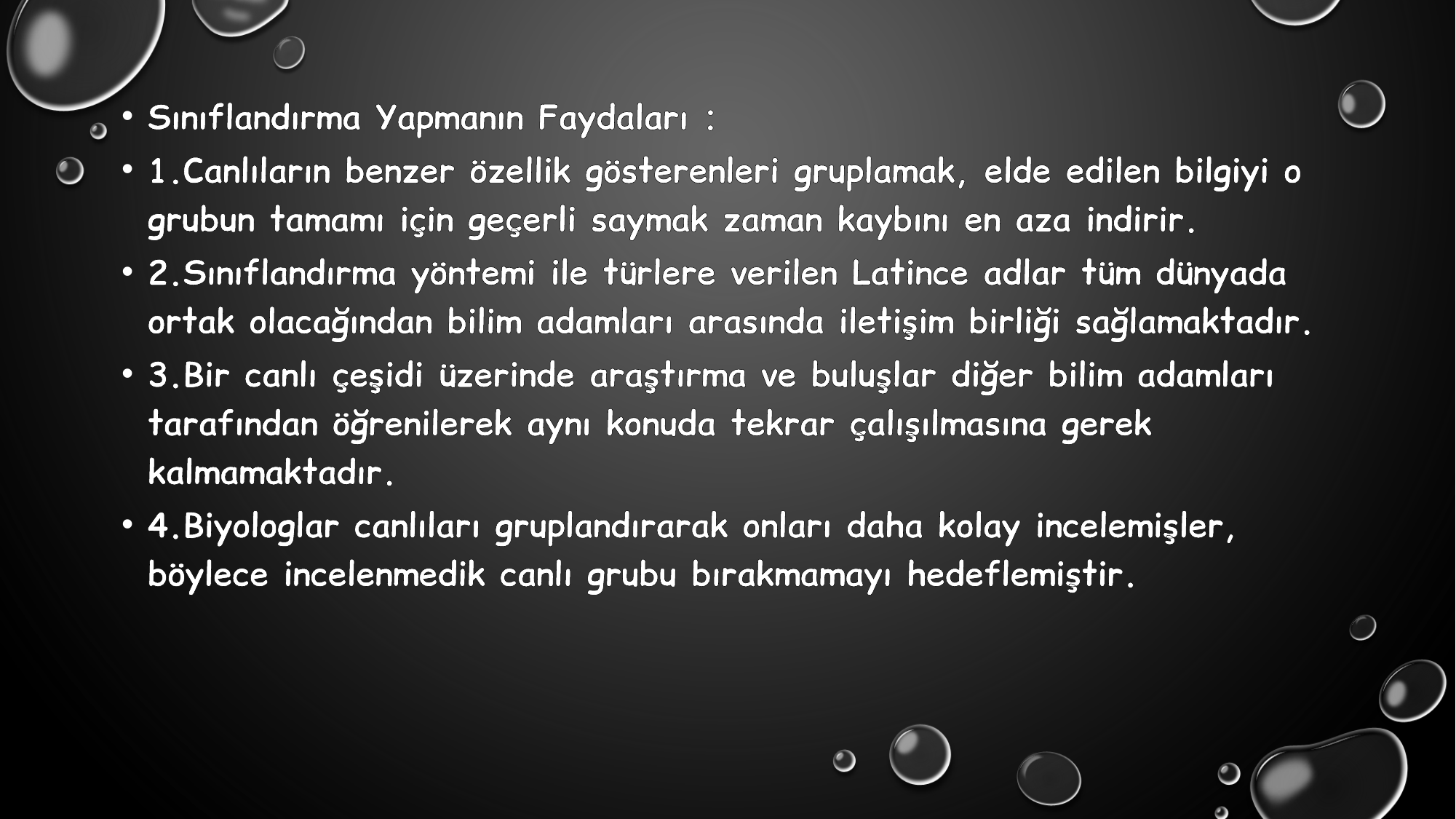

Sınıflandırma Yapmanın Faydaları :
1.Canlıların benzer özellik gösterenleri gruplamak, elde edilen bilgiyi o grubun tamamı için geçerli saymak zaman kaybını en aza indirir.
2.Sınıflandırma yöntemi ile türlere verilen Latince adlar tüm dünyada ortak olacağından bilim adamları arasında iletişim birliği sağlamaktadır.
3.Bir canlı çeşidi üzerinde araştırma ve buluşlar diğer bilim adamları tarafından öğrenilerek aynı konuda tekrar çalışılmasına gerek kalmamaktadır.
4.Biyologlar canlıları gruplandırarak onları daha kolay incelemişler, böylece incelenmedik canlı grubu bırakmamayı hedeflemiştir.